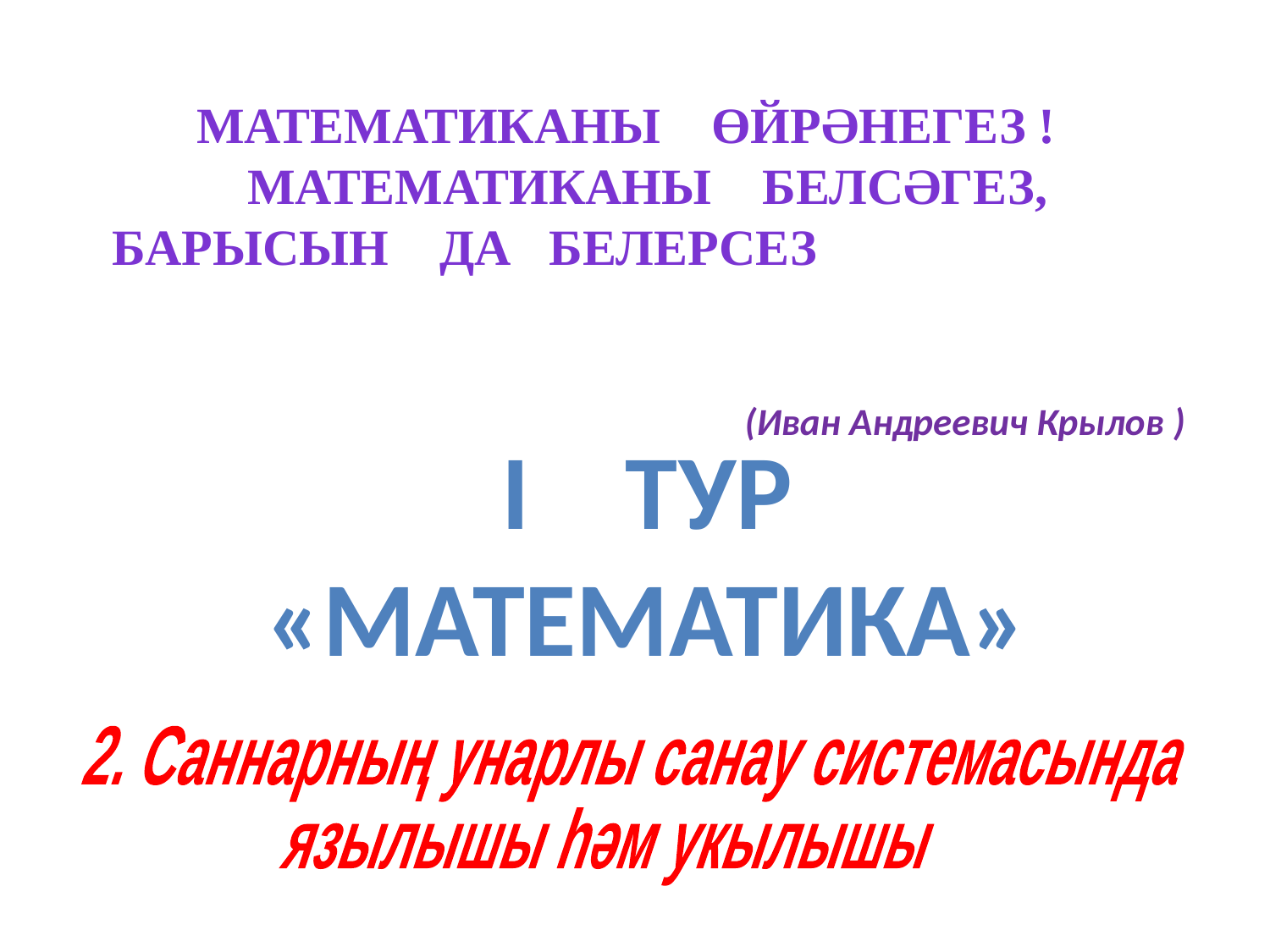

Математиканы    өйрәнегез ! Математиканы    белсәгез, барысын    да   белерсез

(Иван Андреевич Крылов )

# I    тур «математика»
2. Саннарның унарлы санау системасында
язылышы һәм укылышы